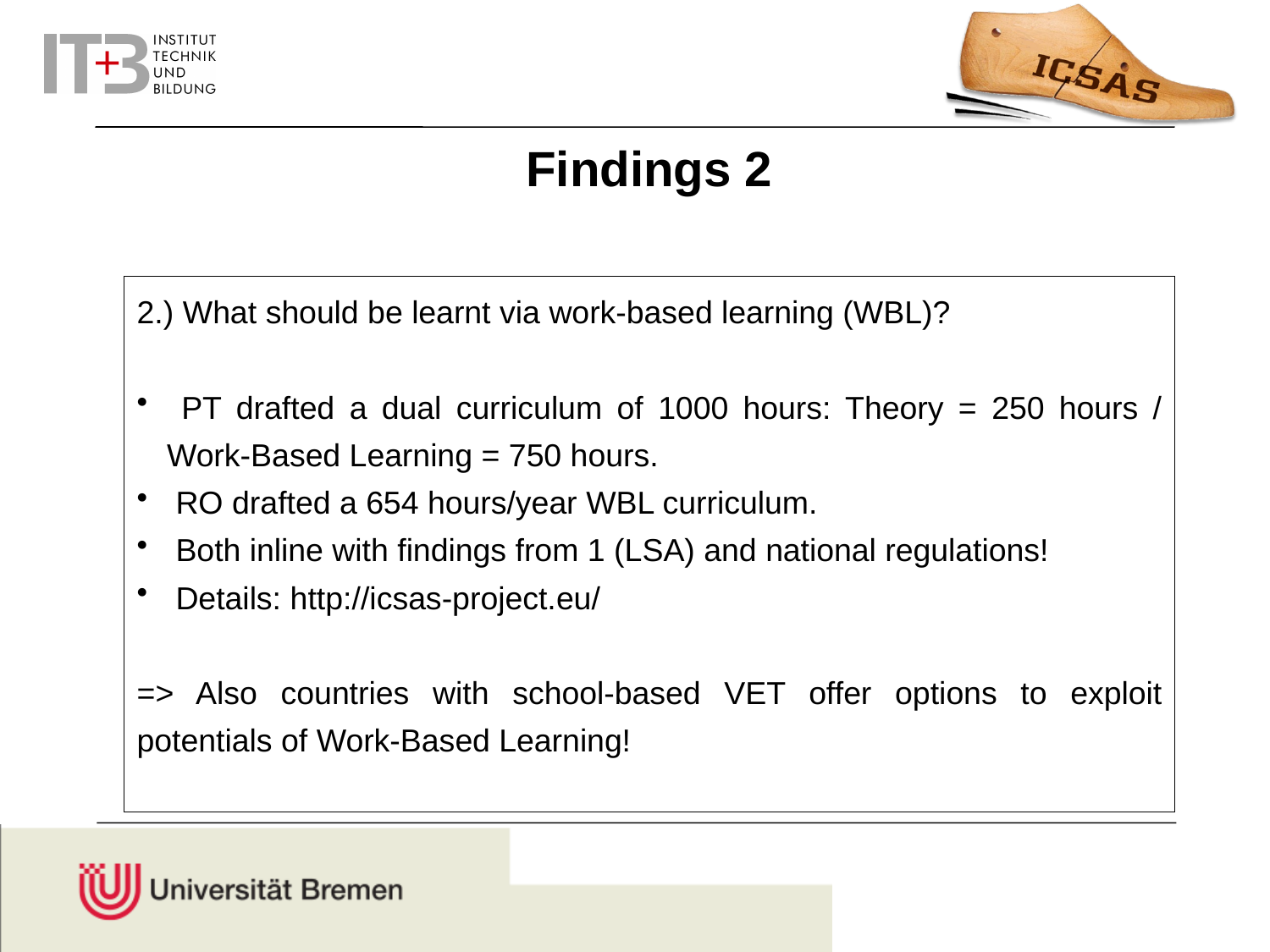

Findings 2
2.) What should be learnt via work-based learning (WBL)?

 PT drafted a dual curriculum of 1000 hours: Theory = 250 hours / Work-Based Learning = 750 hours.
 RO drafted a 654 hours/year WBL curriculum.
 Both inline with findings from 1 (LSA) and national regulations!
 Details: http://icsas-project.eu/

=> Also countries with school-based VET offer options to exploit potentials of Work-Based Learning!